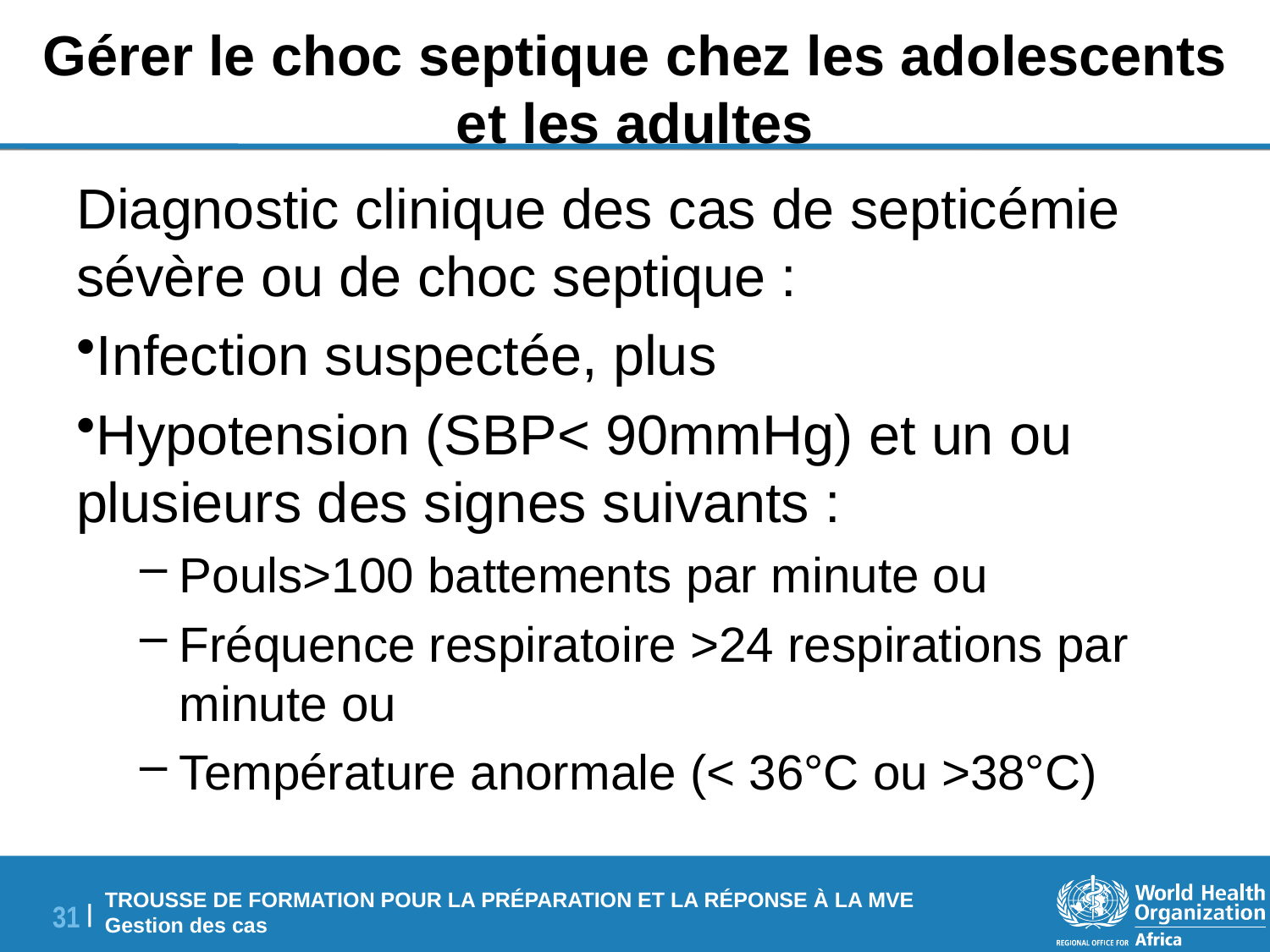

# Gérer le choc septique chez les adolescents et les adultes
Diagnostic clinique des cas de septicémie sévère ou de choc septique :
Infection suspectée, plus
Hypotension (SBP< 90mmHg) et un ou plusieurs des signes suivants :
Pouls>100 battements par minute ou
Fréquence respiratoire >24 respirations par minute ou
Température anormale (< 36°C ou >38°C)